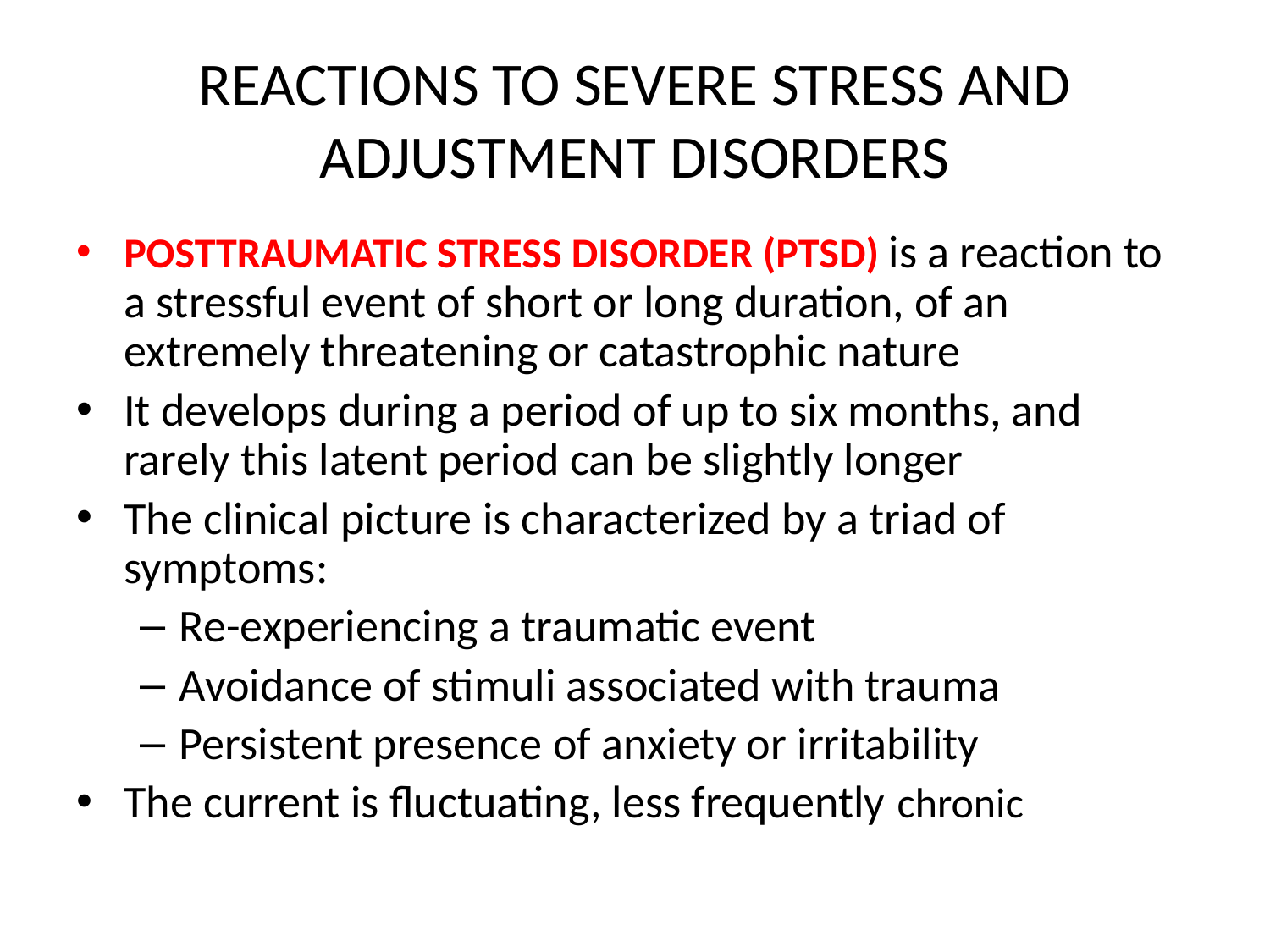

# REACTIONS TO SEVERE STRESS AND ADJUSTMENT DISORDERS
POSTTRAUMATIC STRESS DISORDER (PTSD) is a reaction to a stressful event of short or long duration, of an extremely threatening or catastrophic nature
It develops during a period of up to six months, and rarely this latent period can be slightly longer
The clinical picture is characterized by a triad of symptoms:
Re-experiencing a traumatic event
Avoidance of stimuli associated with trauma
Persistent presence of anxiety or irritability
The current is fluctuating, less frequently chronic